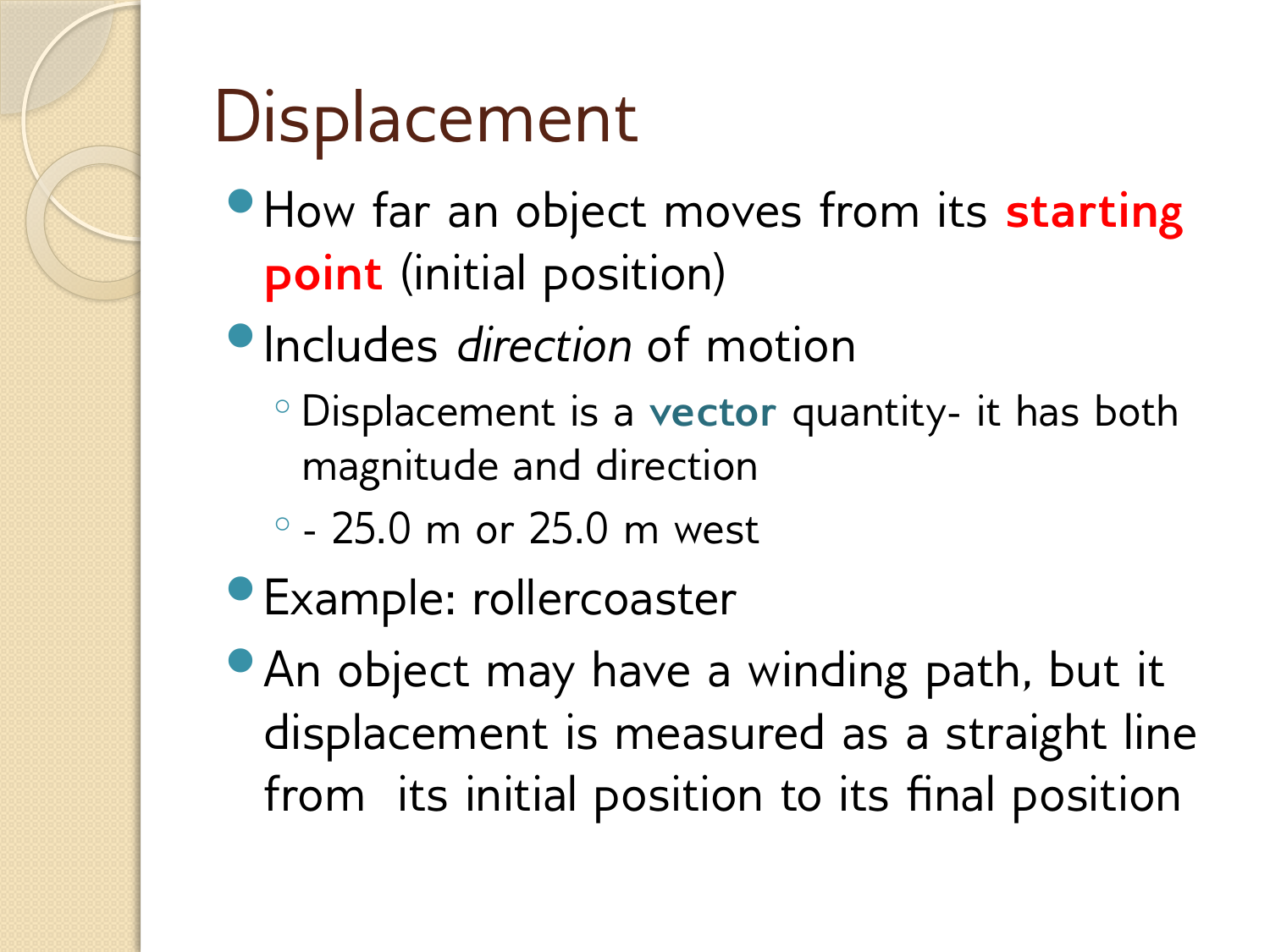

# Displacement
How far an object moves from its starting point (initial position)
Includes direction of motion
Displacement is a vector quantity- it has both magnitude and direction
- 25.0 m or 25.0 m west
Example: rollercoaster
An object may have a winding path, but it displacement is measured as a straight line from  its initial position to its final position